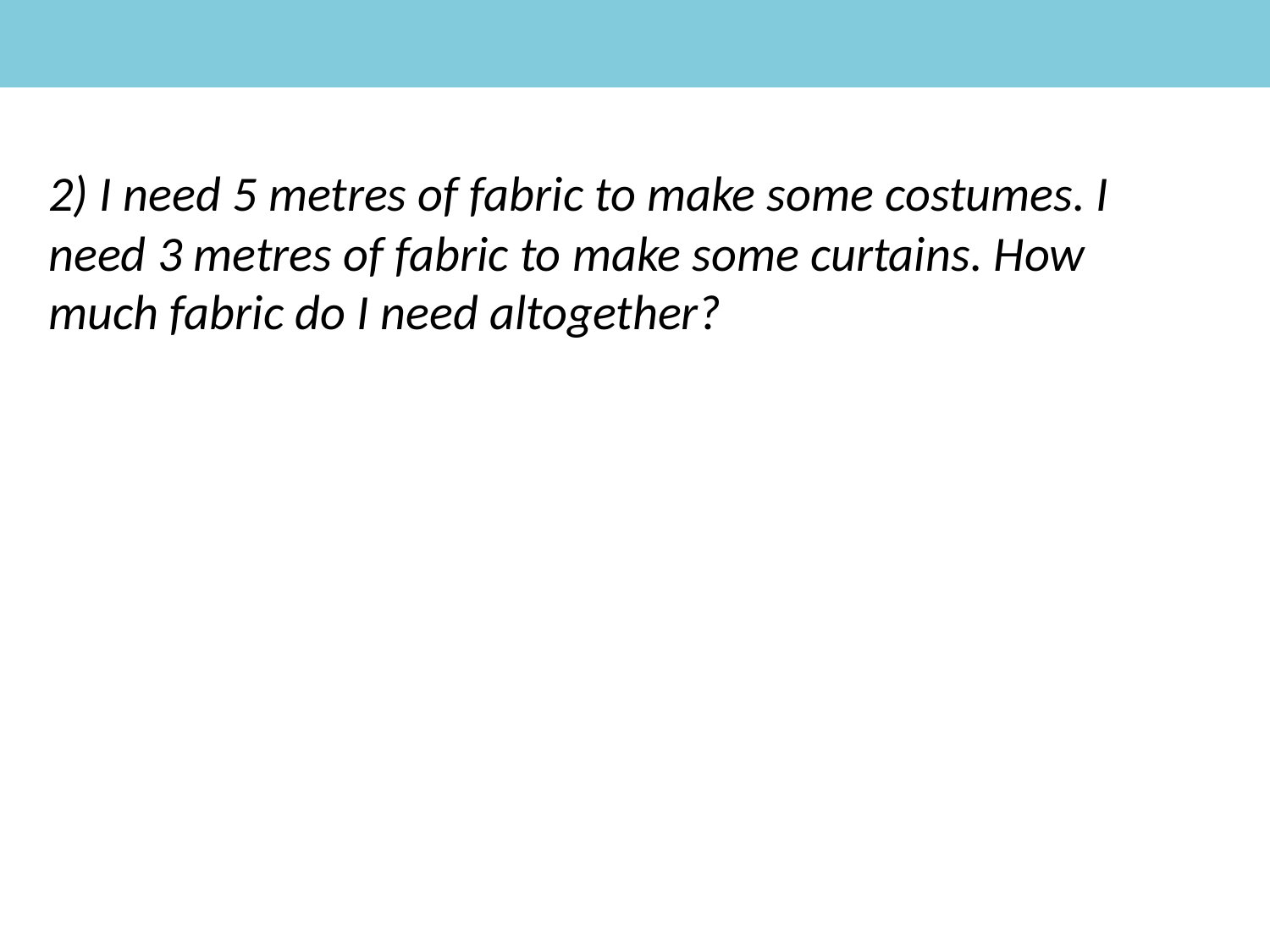

2) I need 5 metres of fabric to make some costumes. I need 3 metres of fabric to make some curtains. How much fabric do I need altogether?